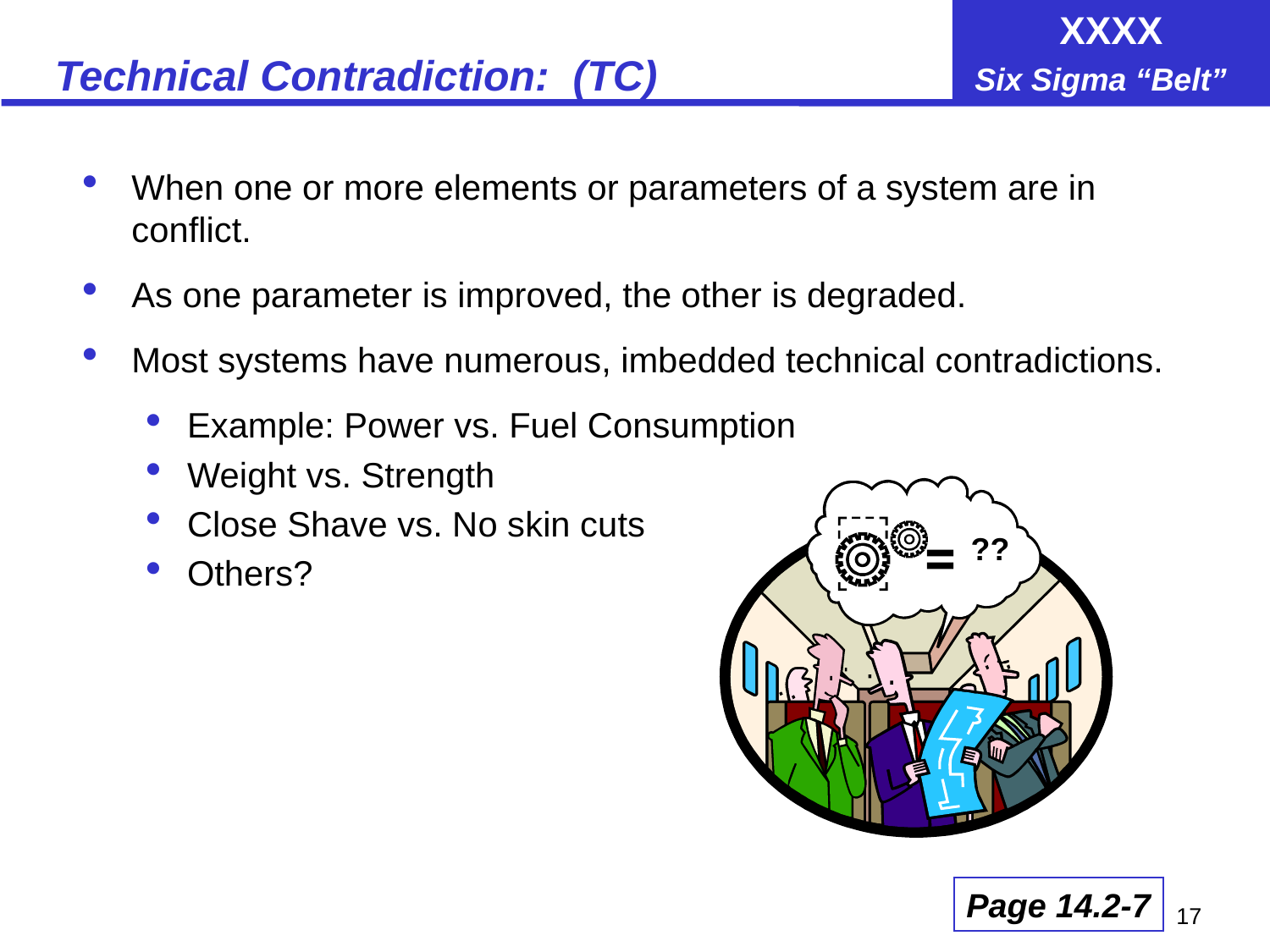

# Technical Contradiction:  (TC)
When one or more elements or parameters of a system are in conflict.
As one parameter is improved, the other is degraded.
Most systems have numerous, imbedded technical contradictions.
Example: Power vs. Fuel Consumption
Weight vs. Strength
Close Shave vs. No skin cuts
Others?

??

Page 14.2-7